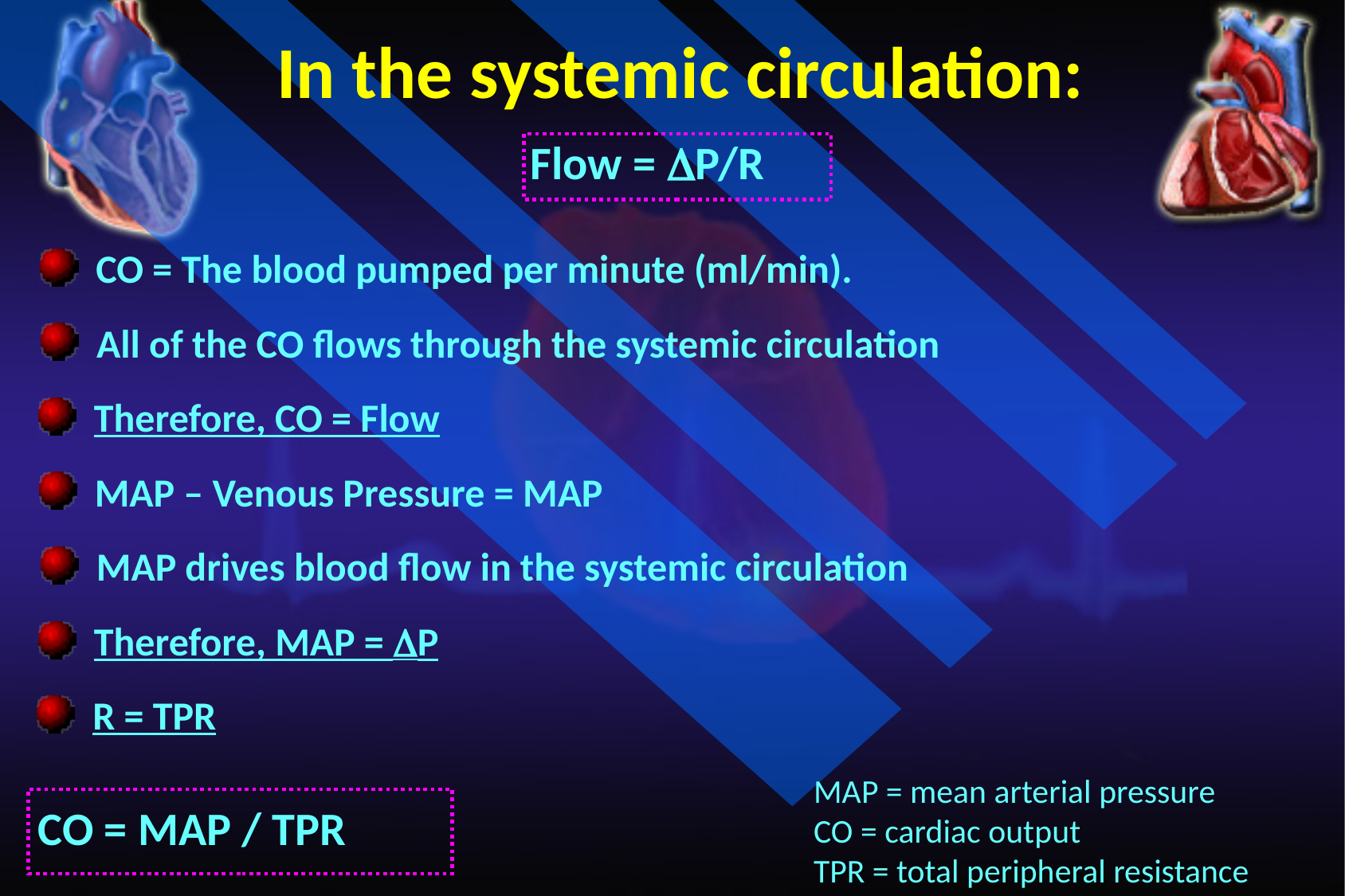

In the systemic circulation:
Flow = ΔP/R

  CO = The blood pumped per minute (ml/min).
  All of the CO flows through the systemic circulation
  Therefore, CO = Flow
  MAP – Venous Pressure = MAP
  MAP drives blood flow in the systemic circulation
  Therefore, MAP = ΔP
  R = TPR
MAP = mean arterial pressure
CO = cardiac output
TPR = total peripheral resistance

CO = MAP / TPR